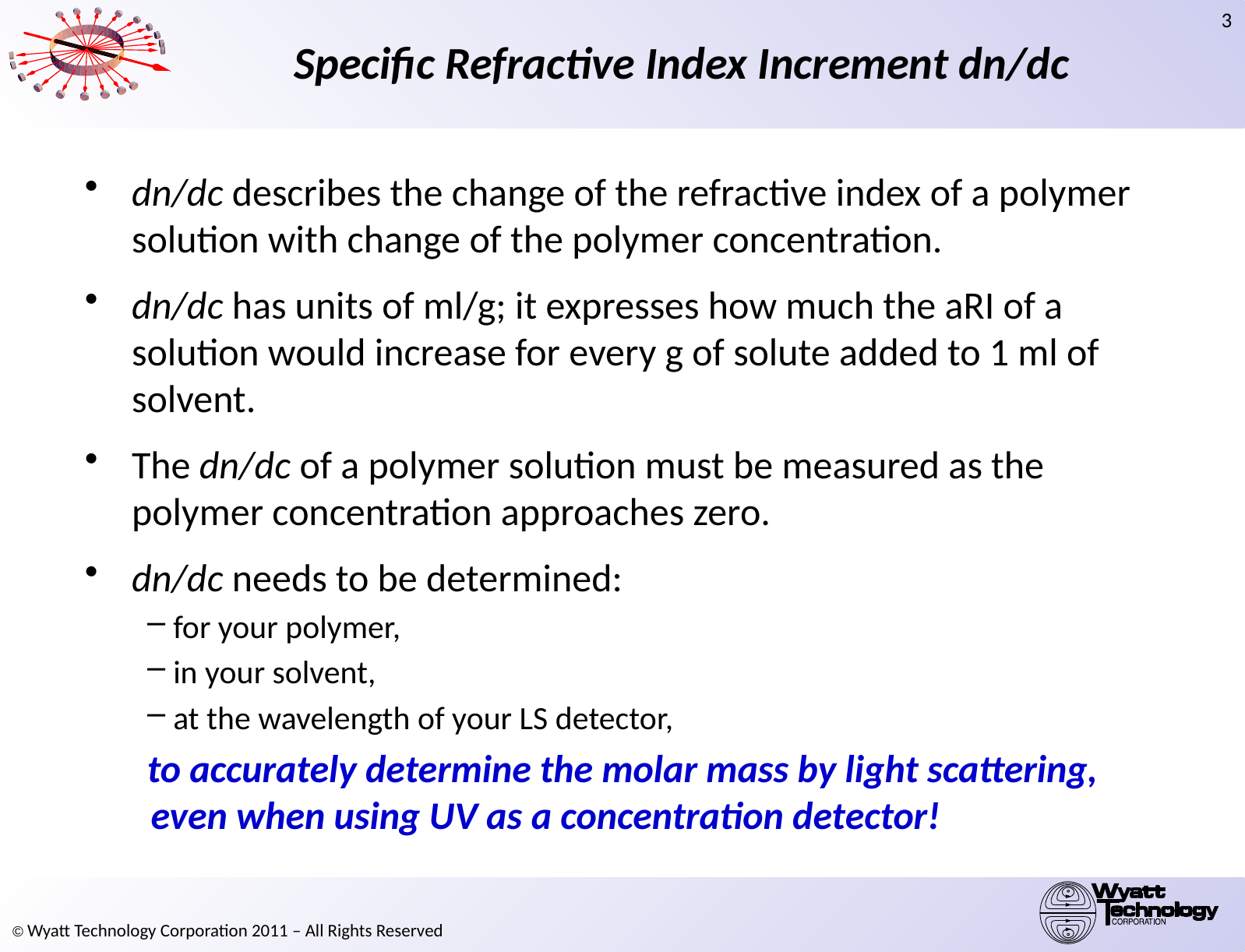

# Specific Refractive Index Increment dn/dc
dn/dc describes the change of the refractive index of a polymer solution with change of the polymer concentration.
dn/dc has units of ml/g; it expresses how much the aRI of a solution would increase for every g of solute added to 1 ml of solvent.
The dn/dc of a polymer solution must be measured as the polymer concentration approaches zero.
dn/dc needs to be determined:
for your polymer,
in your solvent,
at the wavelength of your LS detector,
to accurately determine the molar mass by light scattering,
even when using UV as a concentration detector!